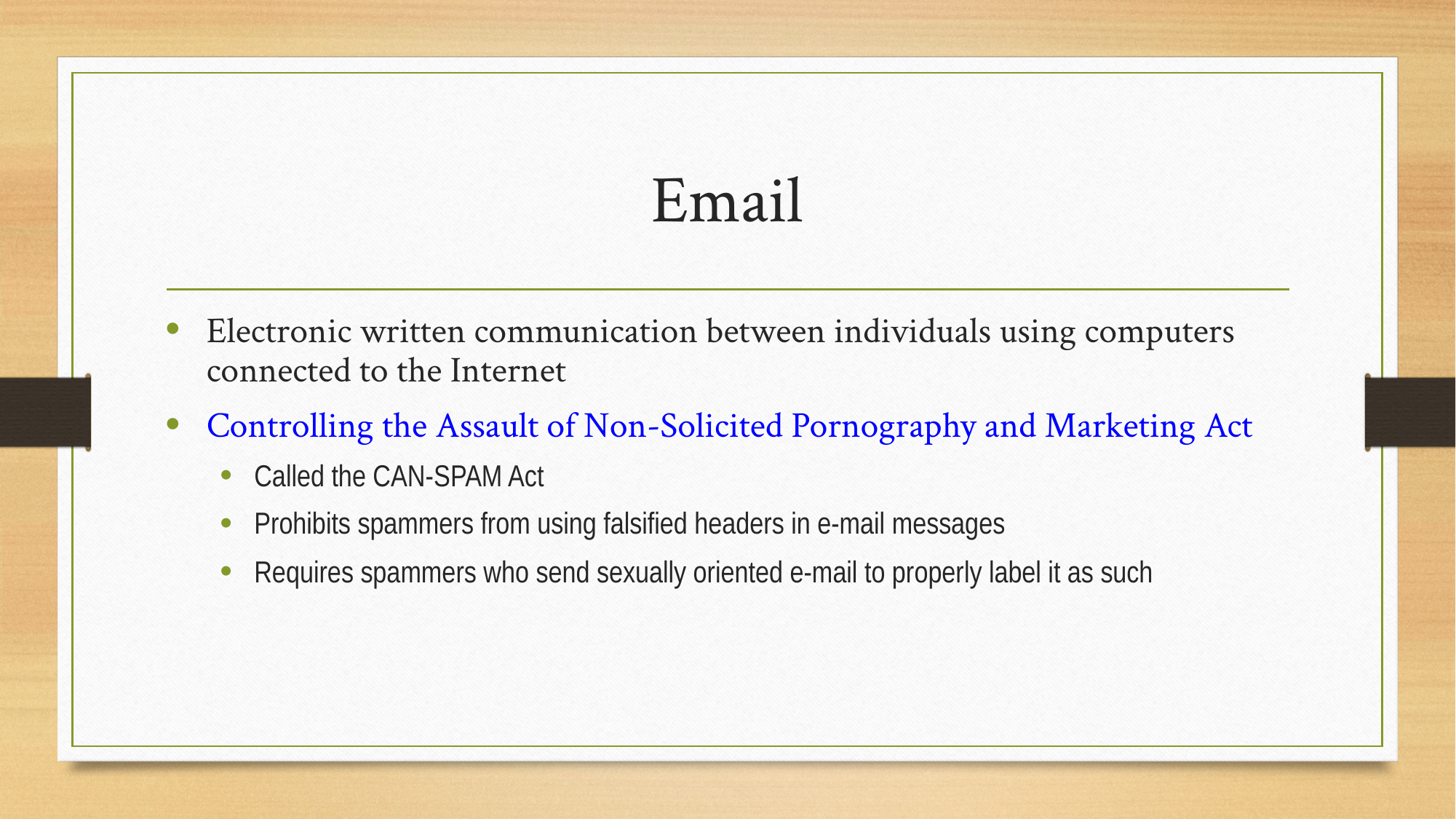

# Email
Electronic written communication between individuals using computers connected to the Internet
Controlling the Assault of Non-Solicited Pornography and Marketing Act
Called the CAN-SPAM Act
Prohibits spammers from using falsified headers in e-mail messages
Requires spammers who send sexually oriented e-mail to properly label it as such